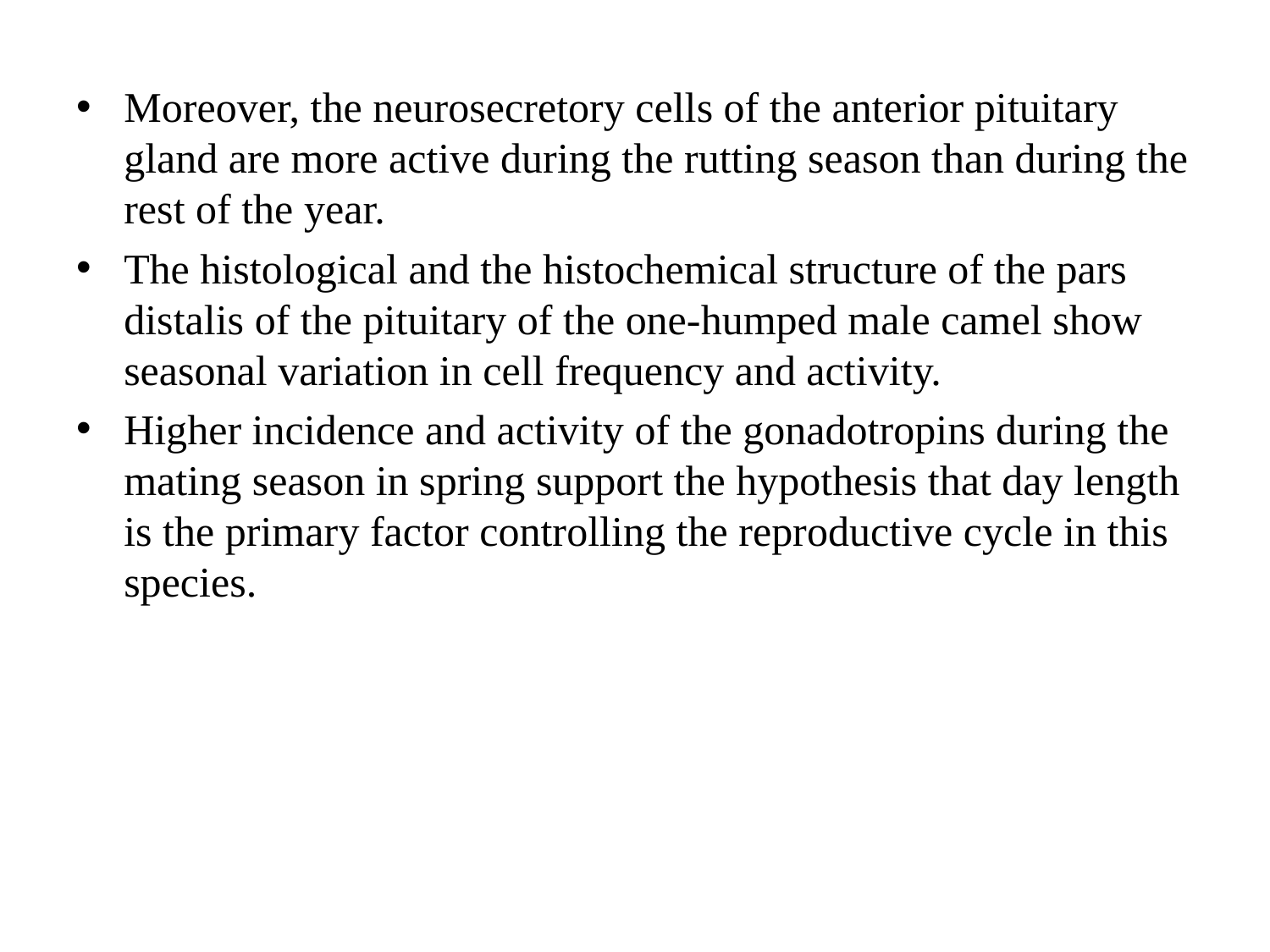

Moreover, the neurosecretory cells of the anterior pituitary gland are more active during the rutting season than during the rest of the year.
The histological and the histochemical structure of the pars distalis of the pituitary of the one-humped male camel show seasonal variation in cell frequency and activity.
Higher incidence and activity of the gonadotropins during the mating season in spring support the hypothesis that day length is the primary factor controlling the reproductive cycle in this species.